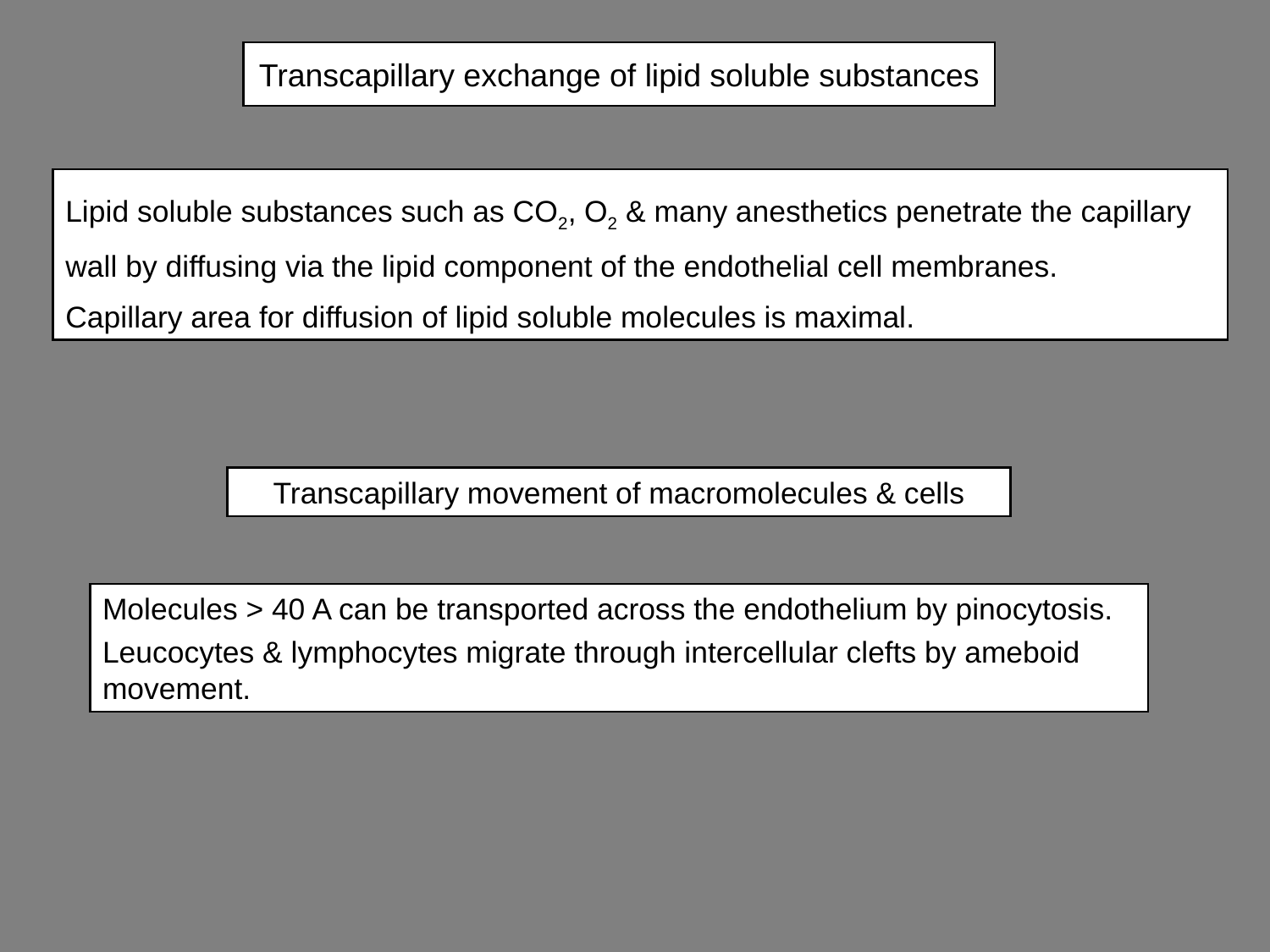

# Transcapillary exchange of lipid soluble substances
Lipid soluble substances such as CO2, O2 & many anesthetics penetrate the capillary wall by diffusing via the lipid component of the endothelial cell membranes.
Capillary area for diffusion of lipid soluble molecules is maximal.
Transcapillary movement of macromolecules & cells
Molecules > 40 A can be transported across the endothelium by pinocytosis.
Leucocytes & lymphocytes migrate through intercellular clefts by ameboid movement.